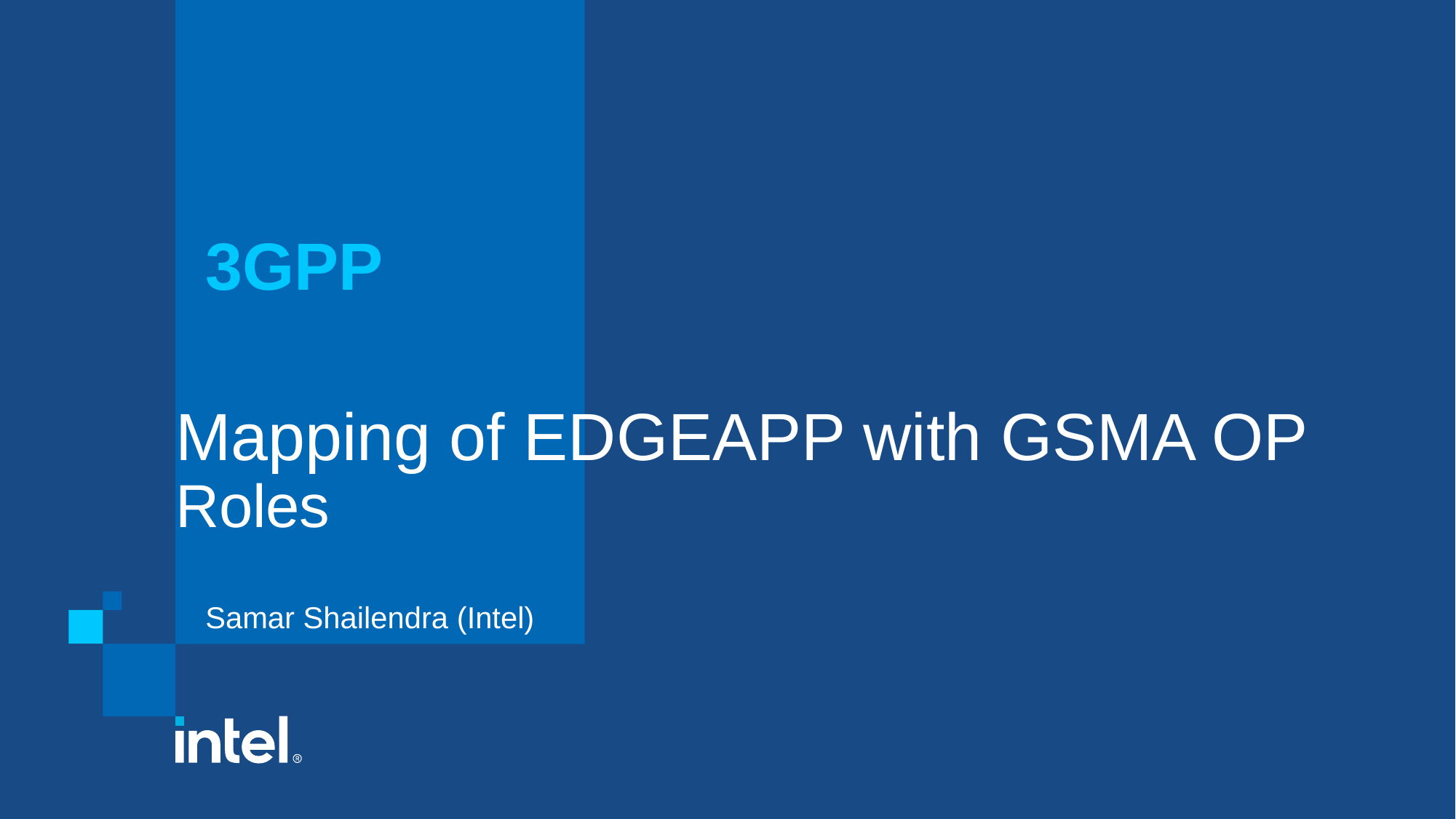

3GPP
# Mapping of EDGEAPP with GSMA OP Roles
Samar Shailendra (Intel)